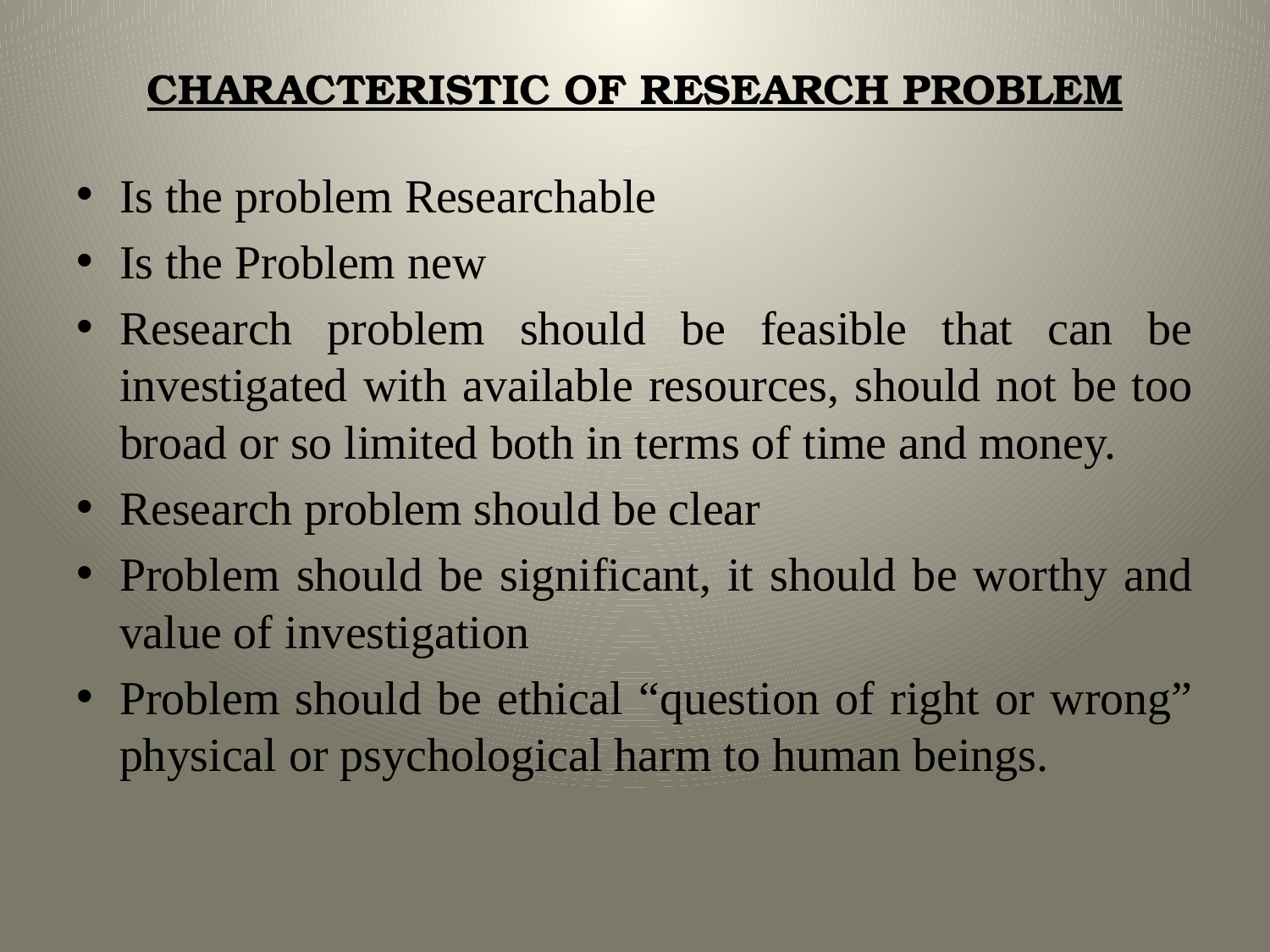

# CHARACTERISTIC OF RESEARCH PROBLEM
Is the problem Researchable
Is the Problem new
Research problem should be feasible that can be investigated with available resources, should not be too broad or so limited both in terms of time and money.
Research problem should be clear
Problem should be significant, it should be worthy and value of investigation
Problem should be ethical “question of right or wrong” physical or psychological harm to human beings.